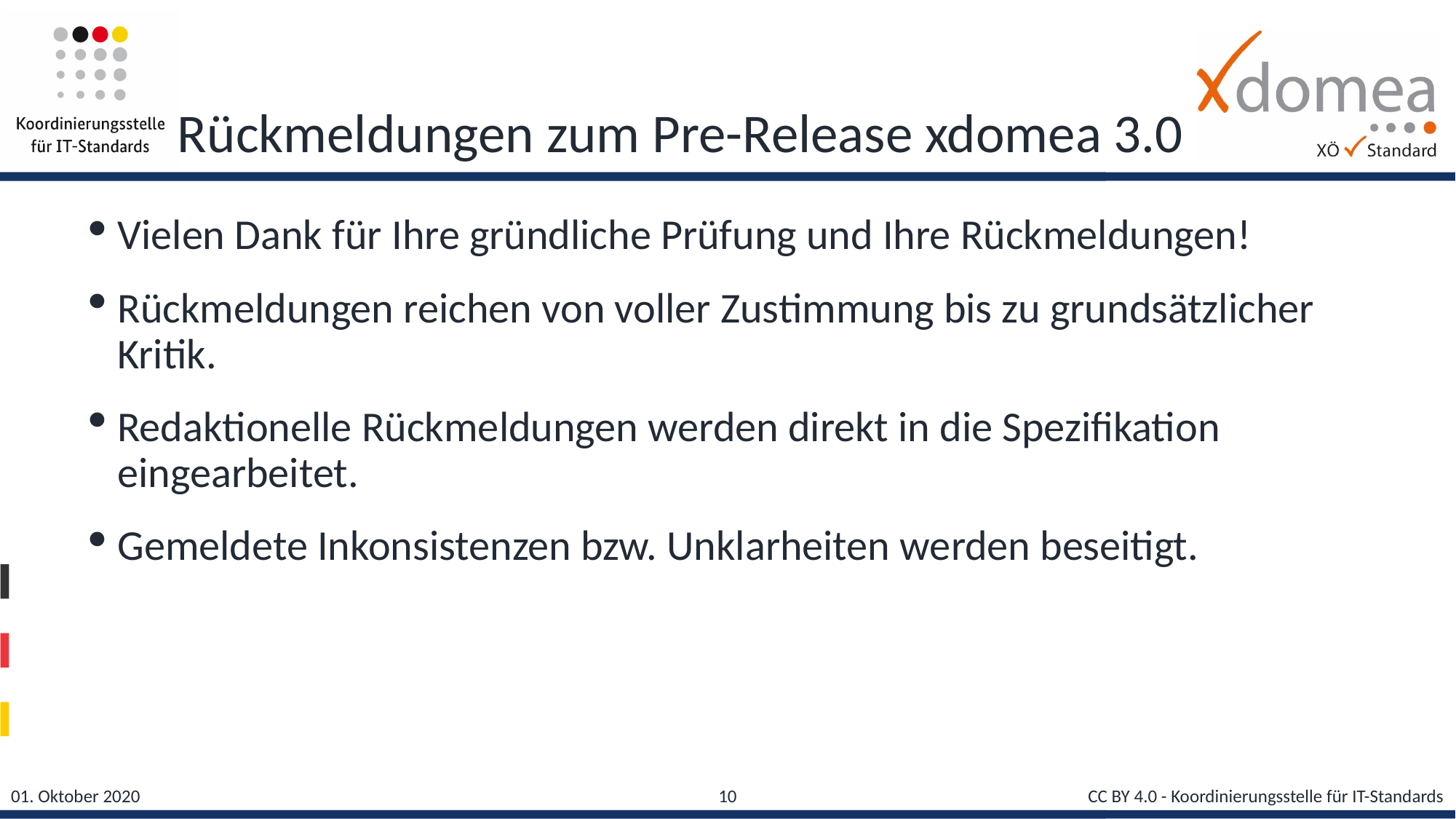

# Rückmeldungen zum Pre-Release xdomea 3.0
Vielen Dank für Ihre gründliche Prüfung und Ihre Rückmeldungen!
Rückmeldungen reichen von voller Zustimmung bis zu grundsätzlicher Kritik.
Redaktionelle Rückmeldungen werden direkt in die Spezifikation eingearbeitet.
Gemeldete Inkonsistenzen bzw. Unklarheiten werden beseitigt.
10
CC BY 4.0 - Koordinierungsstelle für IT-Standards